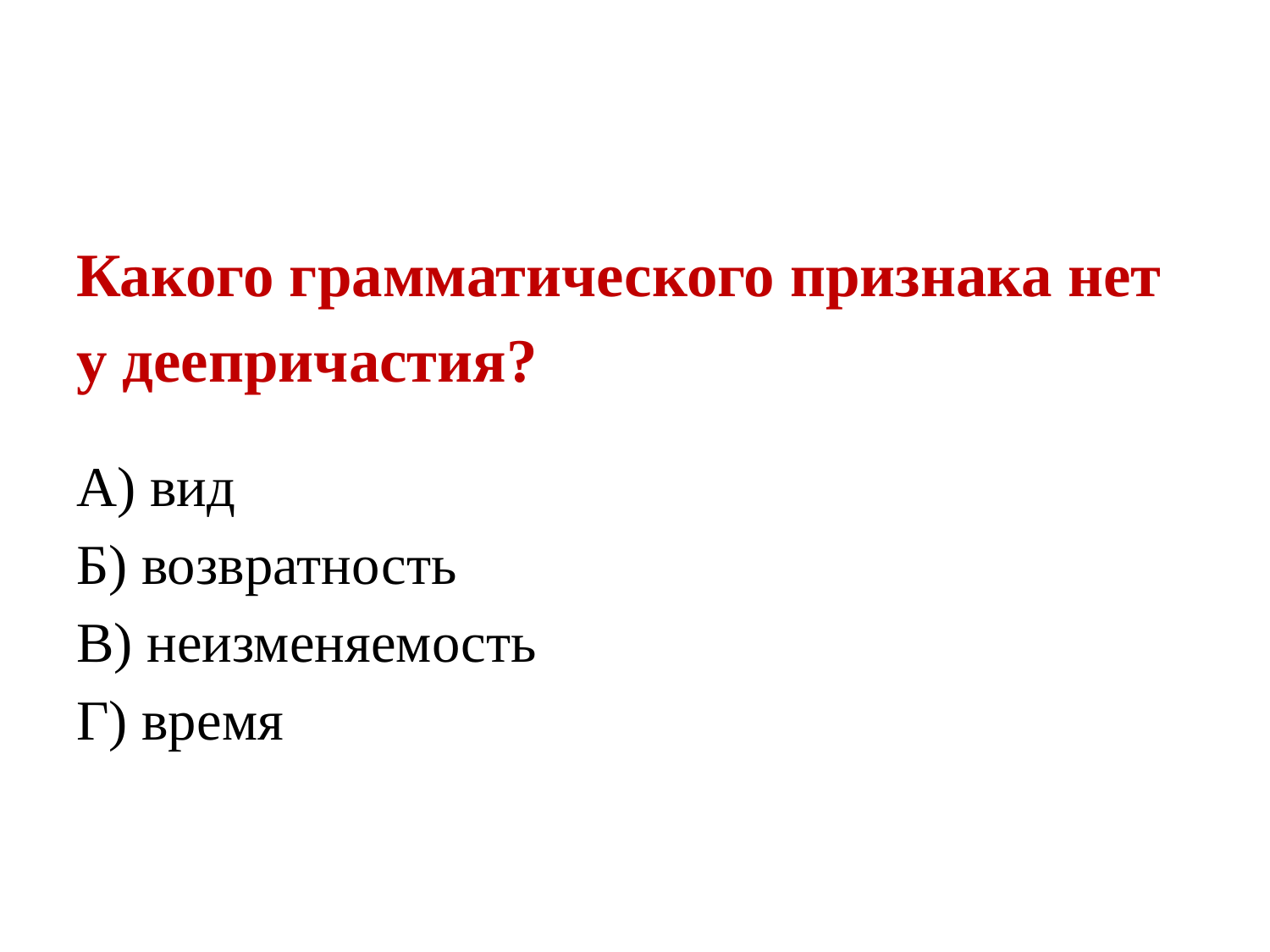

# Какого грамматического признака нет у деепричастия?

Какого грамматического признака нет у деепричастия?
А) вид
Б) возвратность
В) неизменяемость
Г) время